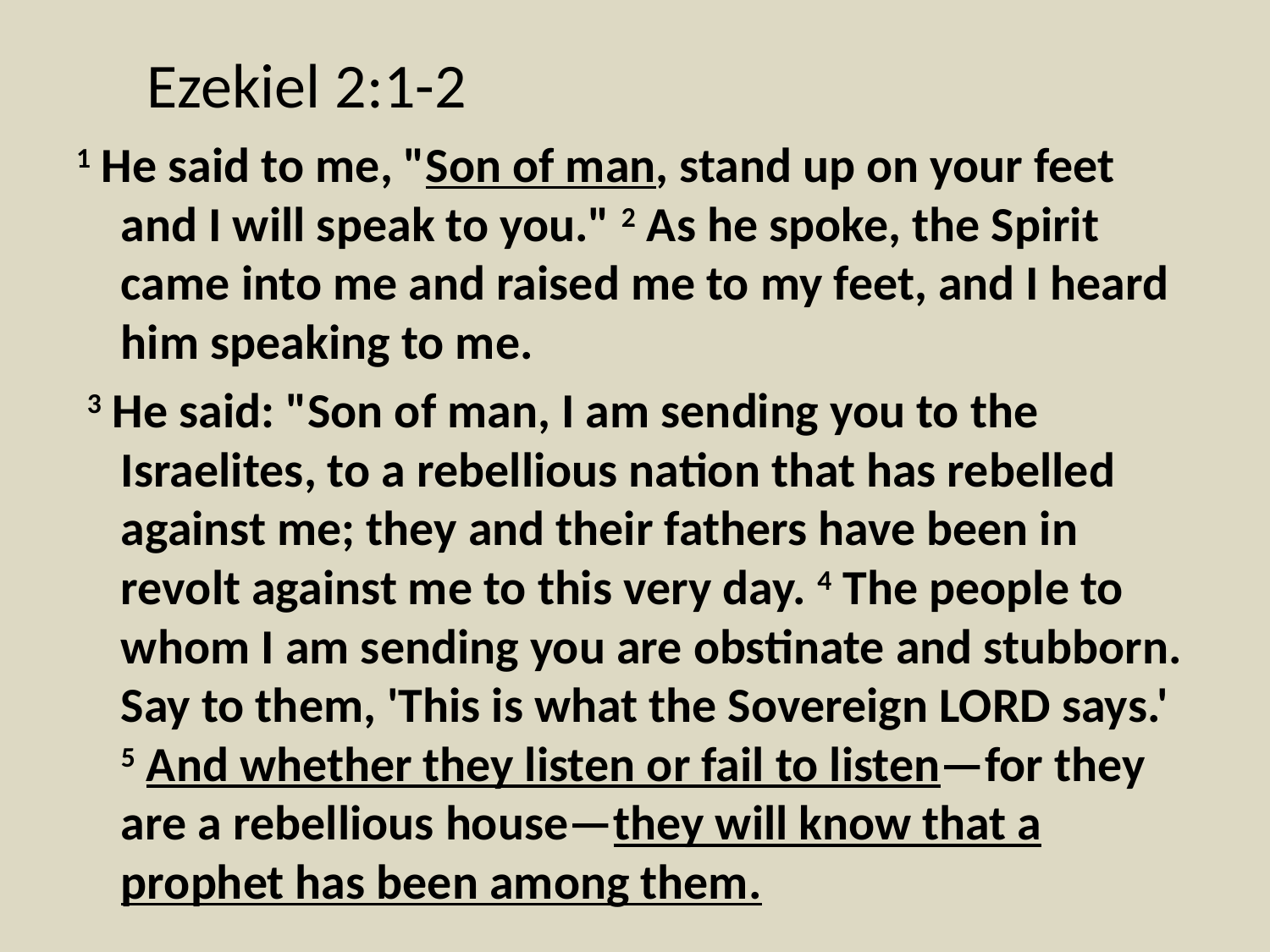

# Ezekiel 2:1-2
1 He said to me, "Son of man, stand up on your feet and I will speak to you." 2 As he spoke, the Spirit came into me and raised me to my feet, and I heard him speaking to me.
 3 He said: "Son of man, I am sending you to the Israelites, to a rebellious nation that has rebelled against me; they and their fathers have been in revolt against me to this very day. 4 The people to whom I am sending you are obstinate and stubborn. Say to them, 'This is what the Sovereign LORD says.' 5 And whether they listen or fail to listen—for they are a rebellious house—they will know that a prophet has been among them.